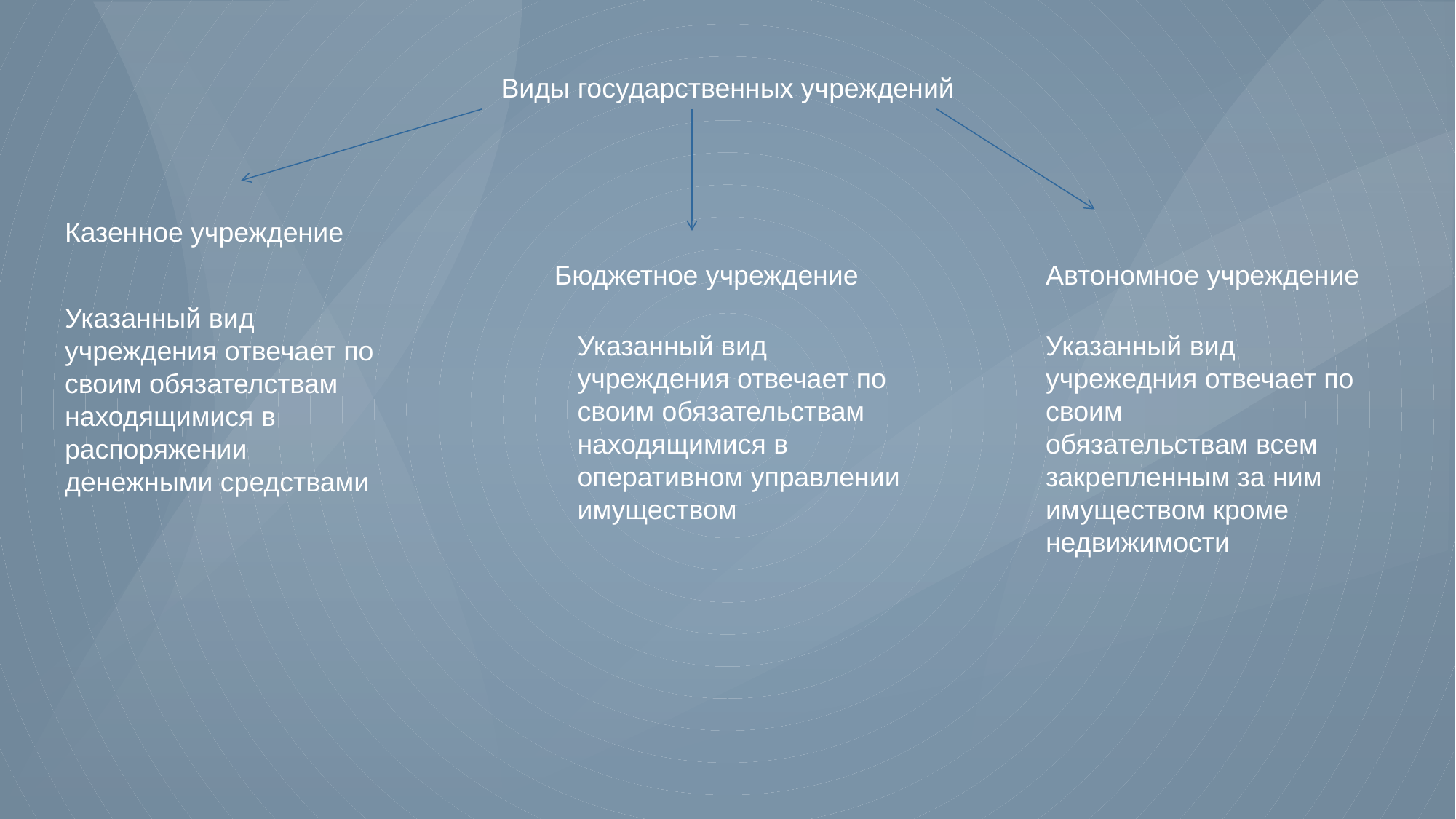

Виды государственных учреждений

Казенное учреждение
Бюджетное учреждение
Автономное учреждение
Указанный вид
учреждения отвечает по своим обязателствам
находящимися в
распоряжении
денежными средствами
Указанный вид учреждения отвечает по своим обязательствам находящимися в
оперативном управлении
имуществом
Указанный вид учрежедния отвечает по своим
обязательствам всем
закрепленным за ним
имуществом кроме
недвижимости